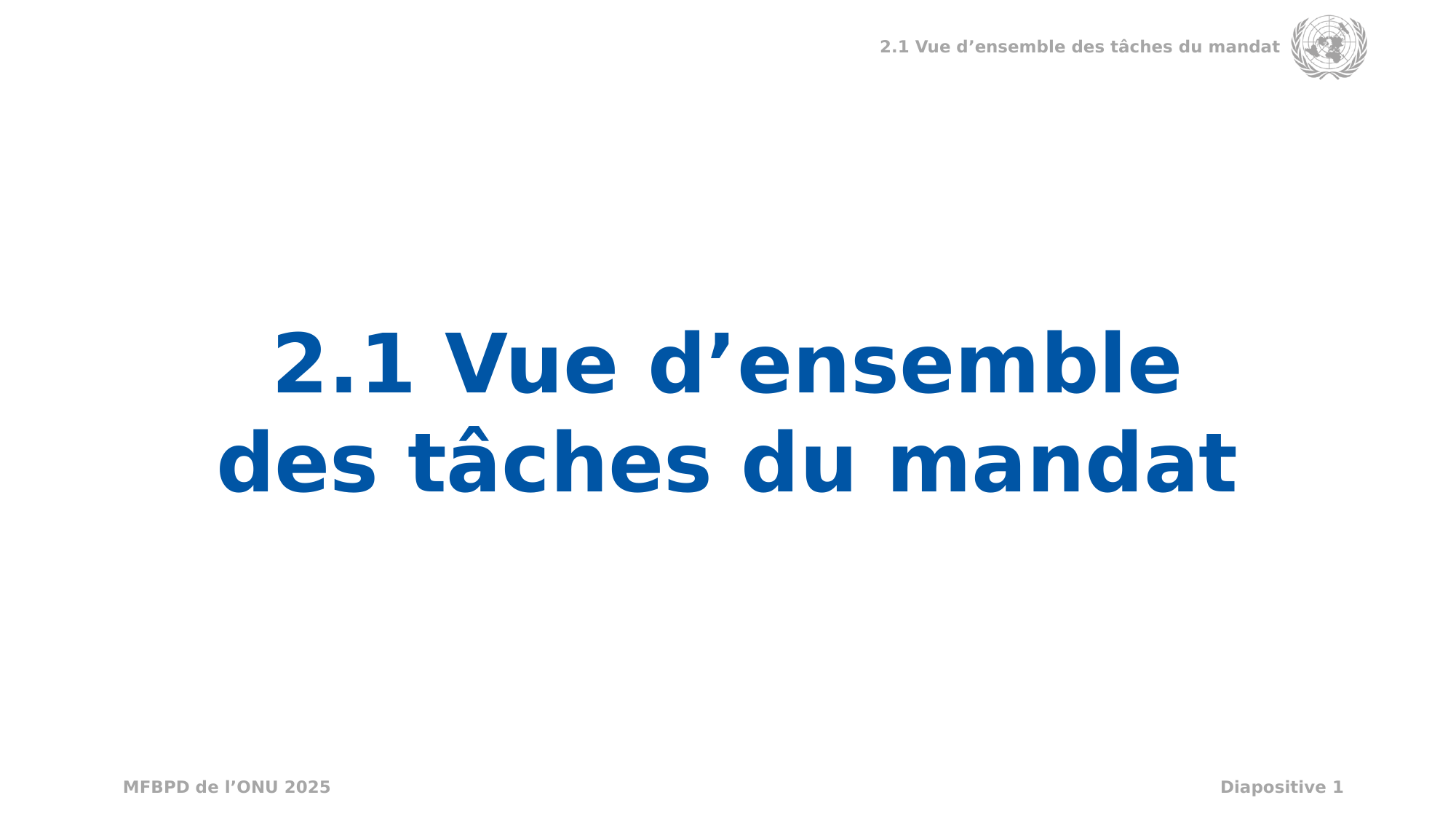

2.1 Vue d’ensemble des tâches du mandat